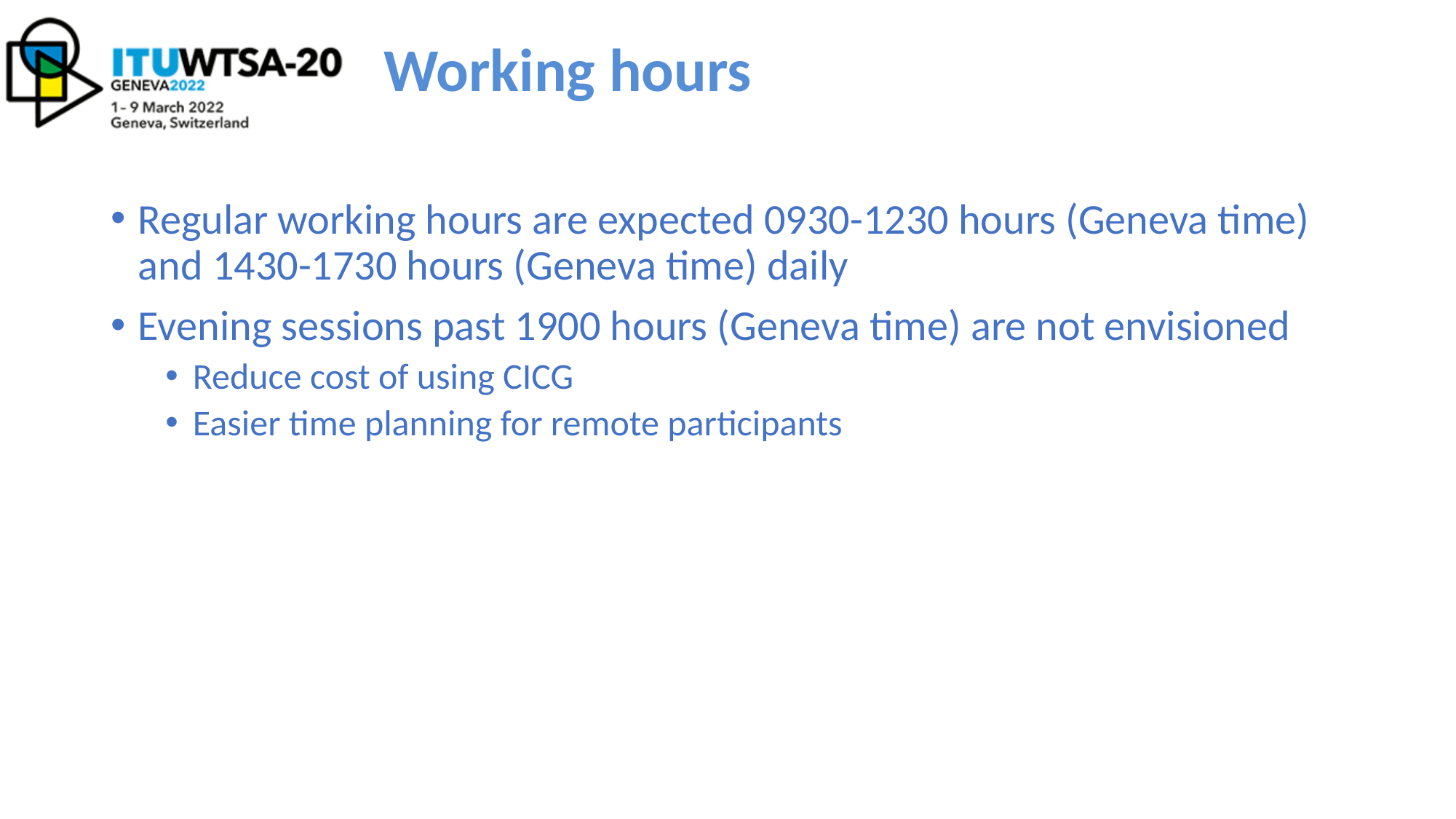

# Working hours
Regular working hours are expected 0930-1230 hours (Geneva time) and 1430-1730 hours (Geneva time) daily
Evening sessions past 1900 hours (Geneva time) are not envisioned
Reduce cost of using CICG
Easier time planning for remote participants